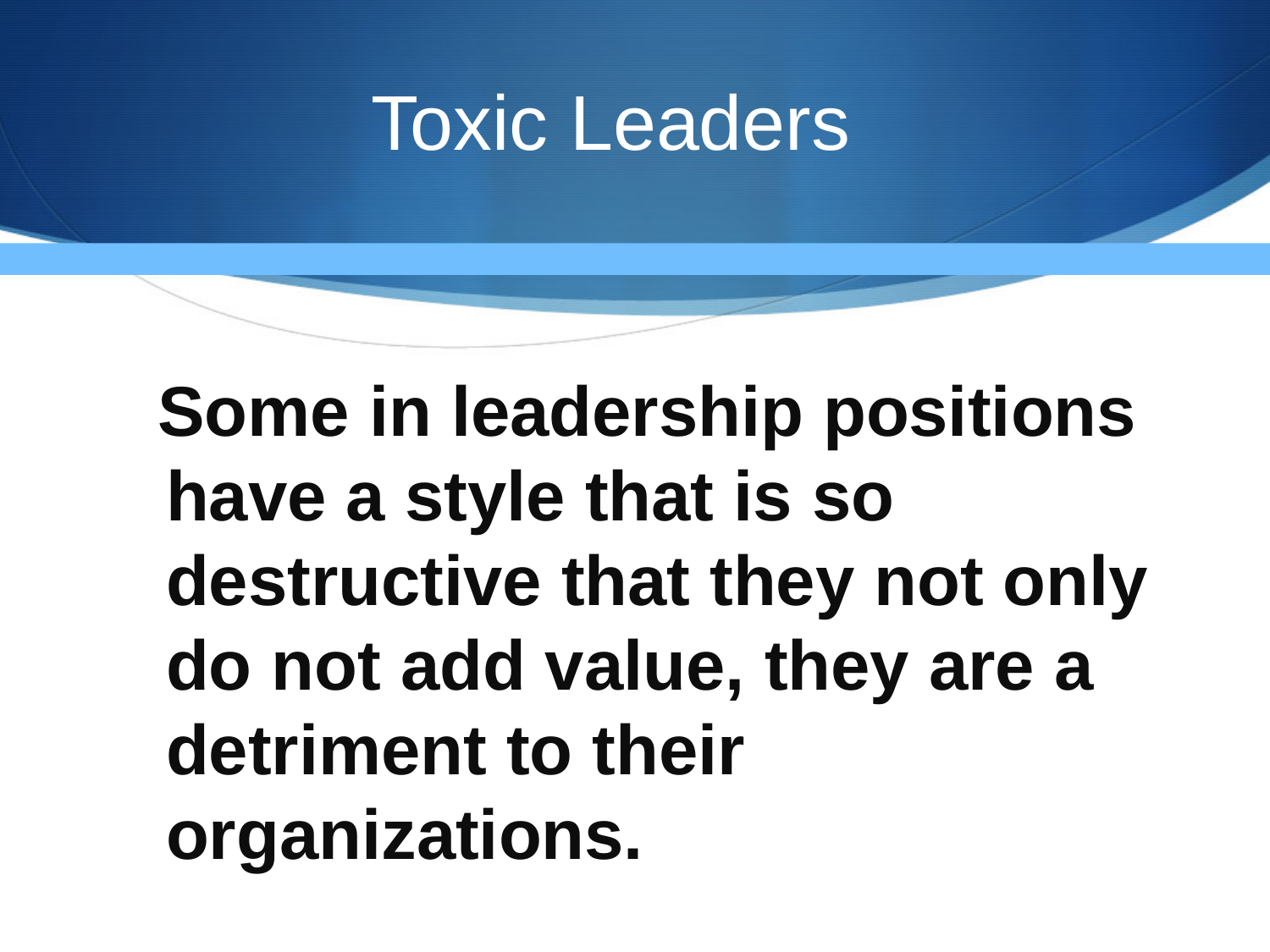

# Toxic Leaders
  Some in leadership positions have a style that is so destructive that they not only do not add value, they are a detriment to their organizations.